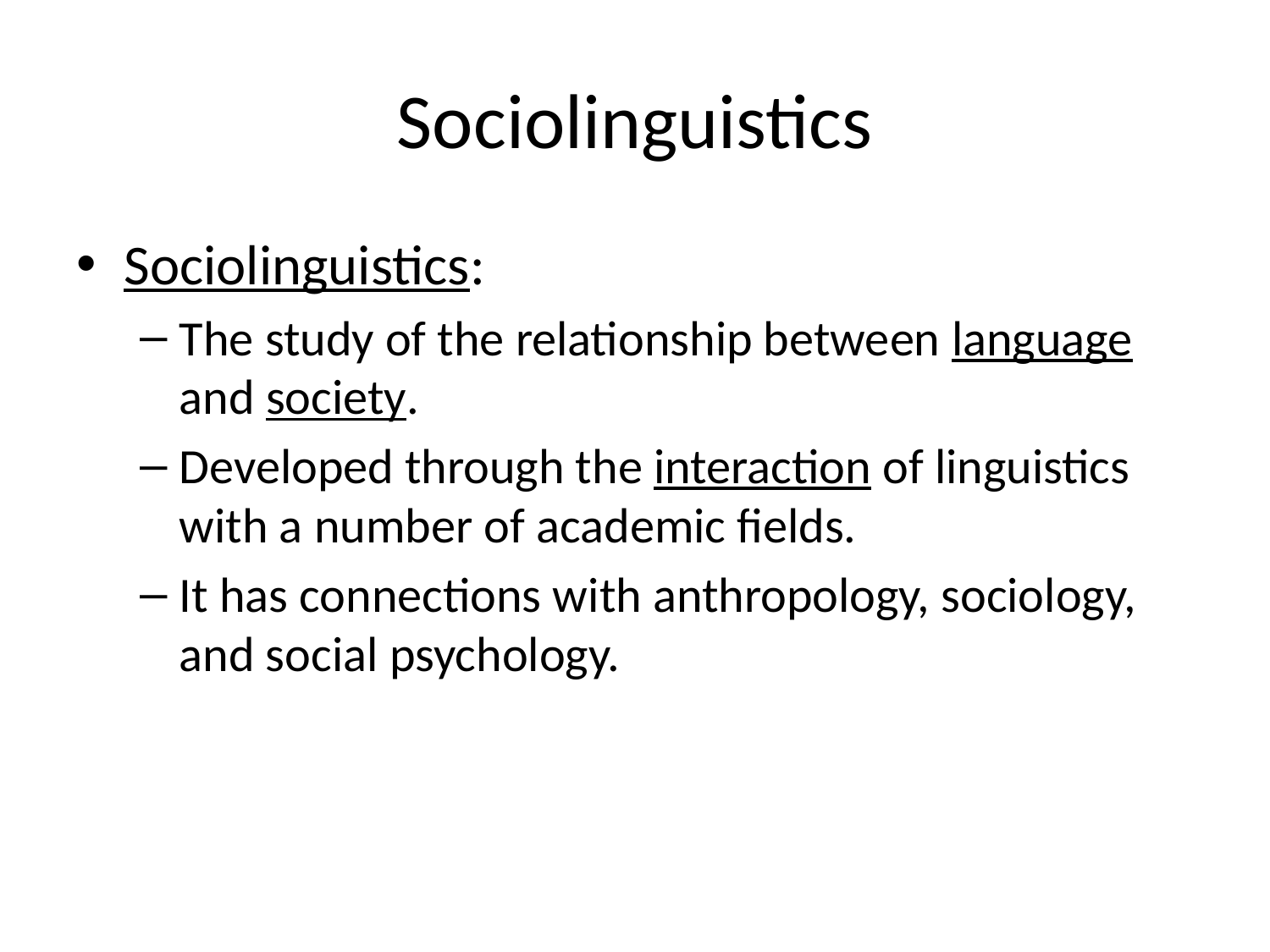

# Sociolinguistics
Sociolinguistics:
The study of the relationship between language and society.
Developed through the interaction of linguistics with a number of academic fields.
It has connections with anthropology, sociology, and social psychology.